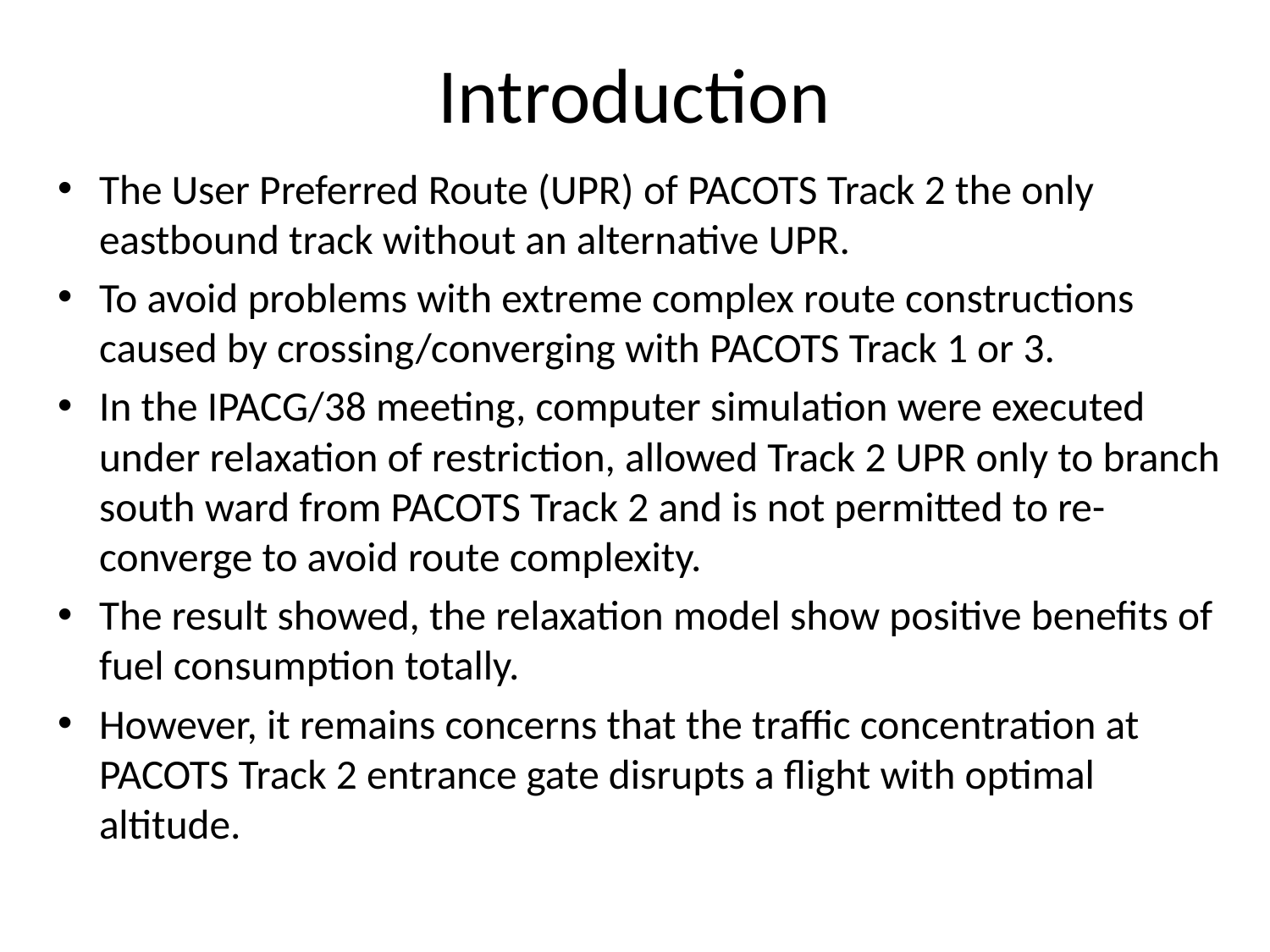

# Introduction
The User Preferred Route (UPR) of PACOTS Track 2 the only eastbound track without an alternative UPR.
To avoid problems with extreme complex route constructions caused by crossing/converging with PACOTS Track 1 or 3.
In the IPACG/38 meeting, computer simulation were executed under relaxation of restriction, allowed Track 2 UPR only to branch south ward from PACOTS Track 2 and is not permitted to re-converge to avoid route complexity.
The result showed, the relaxation model show positive benefits of fuel consumption totally.
However, it remains concerns that the traffic concentration at PACOTS Track 2 entrance gate disrupts a flight with optimal altitude.